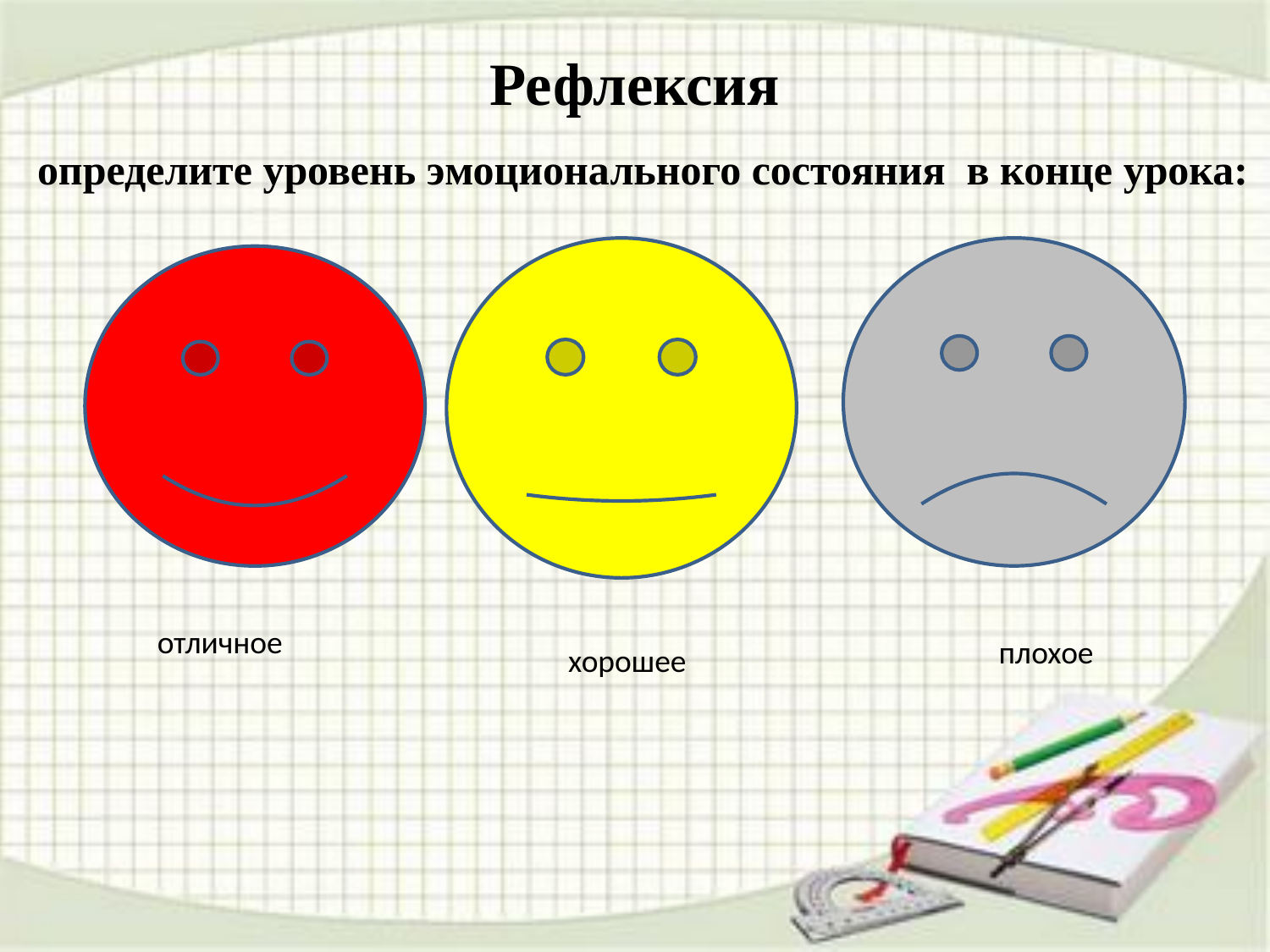

# Рефлексия
определите уровень эмоционального состояния  в конце урока:

отличное
плохое
хорошее